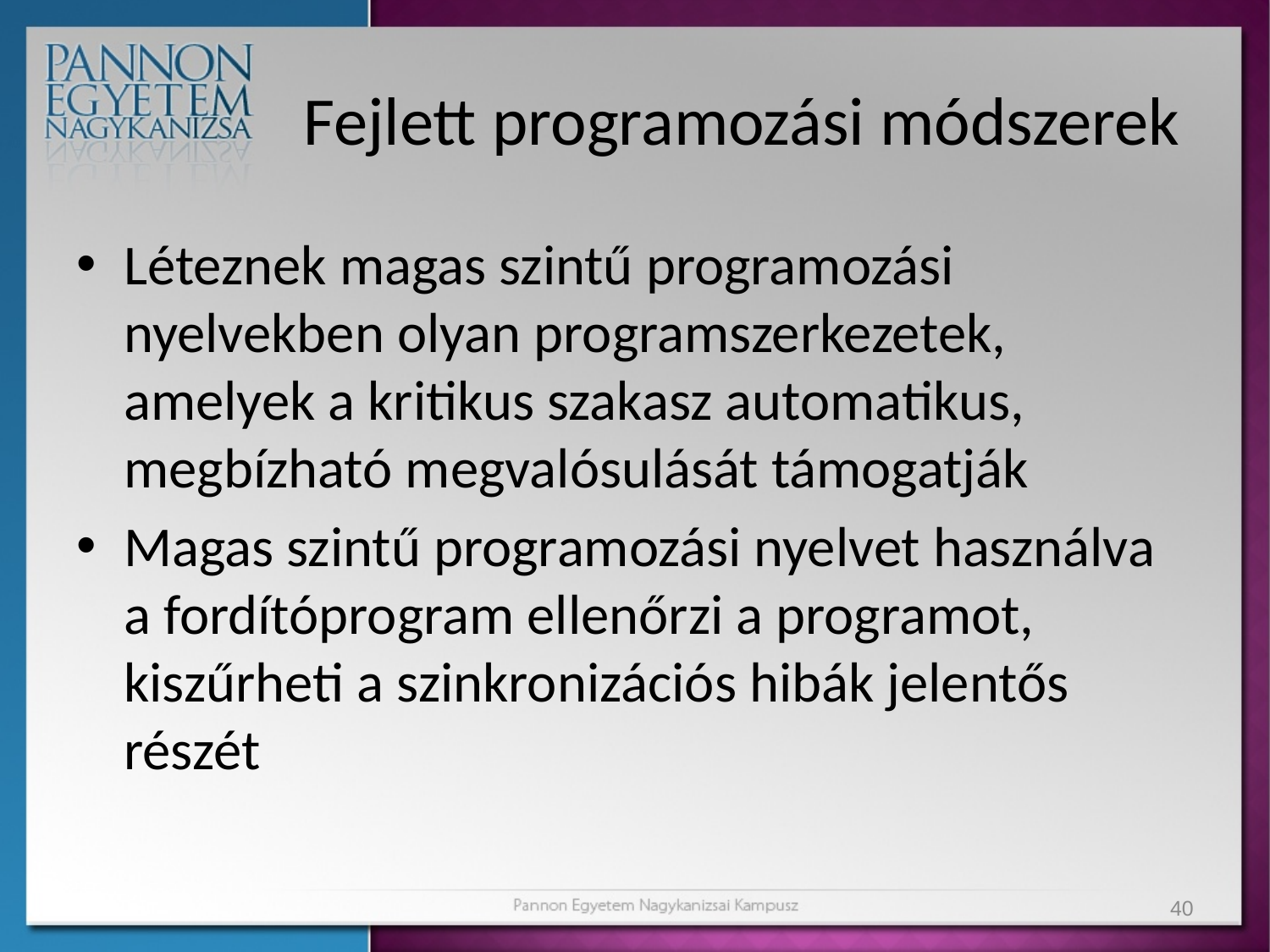

# Fejlett programozási módszerek
Léteznek magas szintű programozási nyelvekben olyan programszerkezetek, amelyek a kritikus szakasz automatikus, megbízható megvalósulását támogatják
Magas szintű programozási nyelvet használva a fordítóprogram ellenőrzi a programot, kiszűrheti a szinkronizációs hibák jelentős részét
40